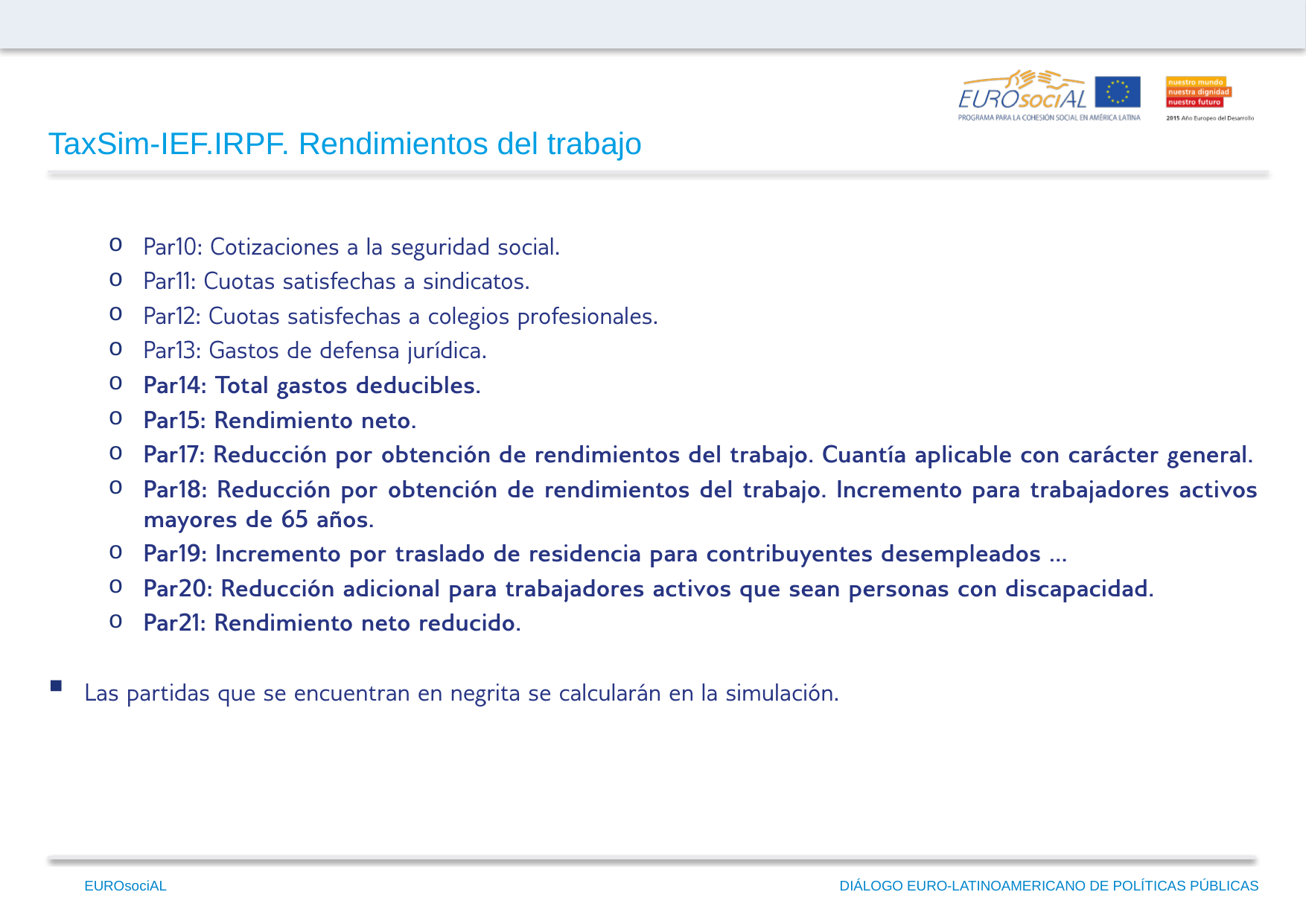

TaxSim-IEF.IRPF. Rendimientos del trabajo
Par10: Cotizaciones a la seguridad social.
Par11: Cuotas satisfechas a sindicatos.
Par12: Cuotas satisfechas a colegios profesionales.
Par13: Gastos de defensa jurídica.
Par14: Total gastos deducibles.
Par15: Rendimiento neto.
Par17: Reducción por obtención de rendimientos del trabajo. Cuantía aplicable con carácter general.
Par18: Reducción por obtención de rendimientos del trabajo. Incremento para trabajadores activos mayores de 65 años.
Par19: Incremento por traslado de residencia para contribuyentes desempleados …
Par20: Reducción adicional para trabajadores activos que sean personas con discapacidad.
Par21: Rendimiento neto reducido.

Las partidas que se encuentran en negrita se calcularán en la simulación.